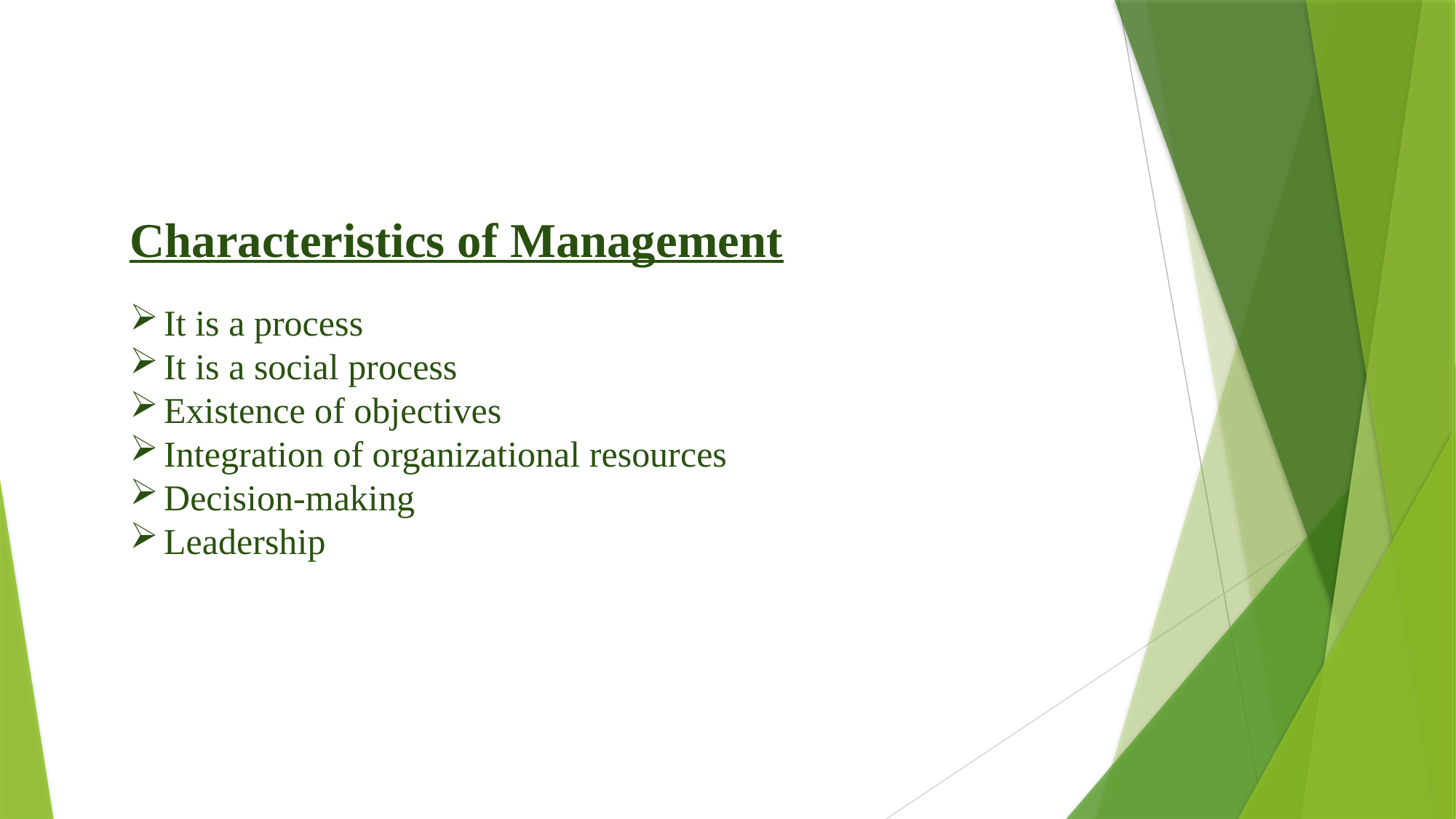

Characteristics of Management

It is a process
It is a social process
Existence of objectives
Integration of organizational resources
Decision-making
Leadership